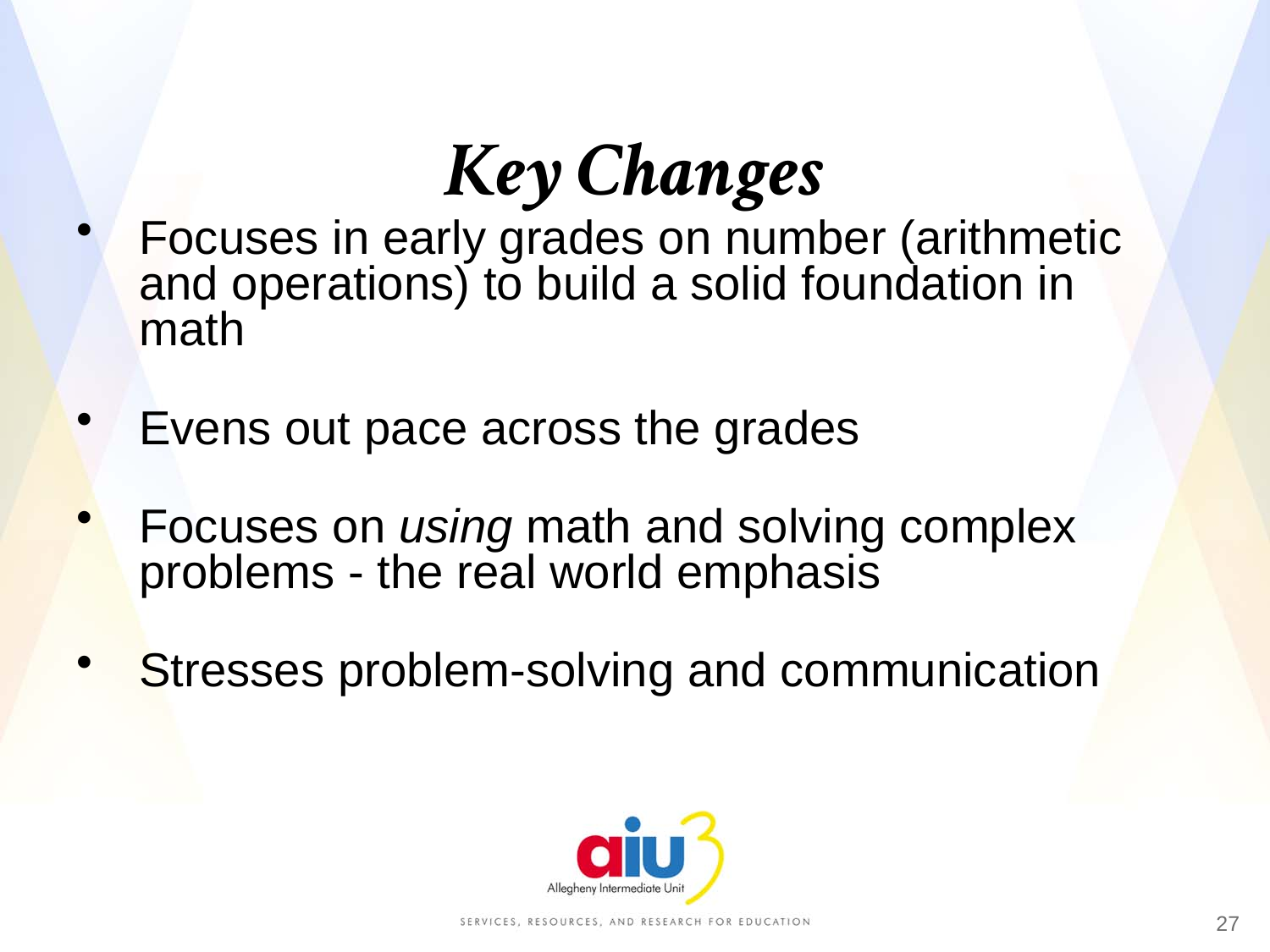

Key Changes
Focuses in early grades on number (arithmetic and operations) to build a solid foundation in math
Evens out pace across the grades
Focuses on using math and solving complex problems - the real world emphasis
Stresses problem-solving and communication

27